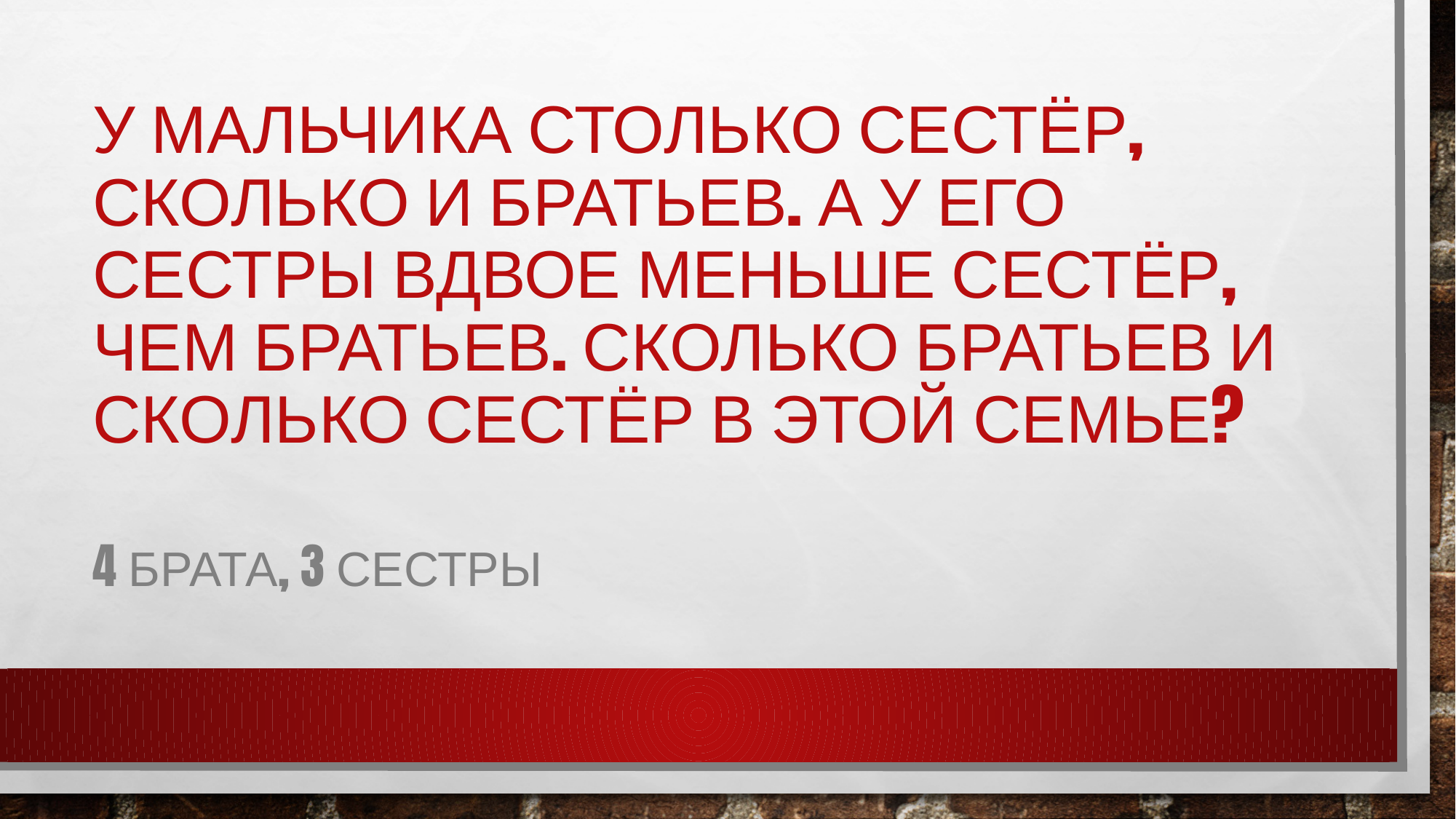

# У мальчика столько сестёр, сколько и братьев. А у его сестры вдвое меньше сестёр, чем братьев. Сколько братьев и сколько сестёр в этой семье?
4 брата, 3 сестры